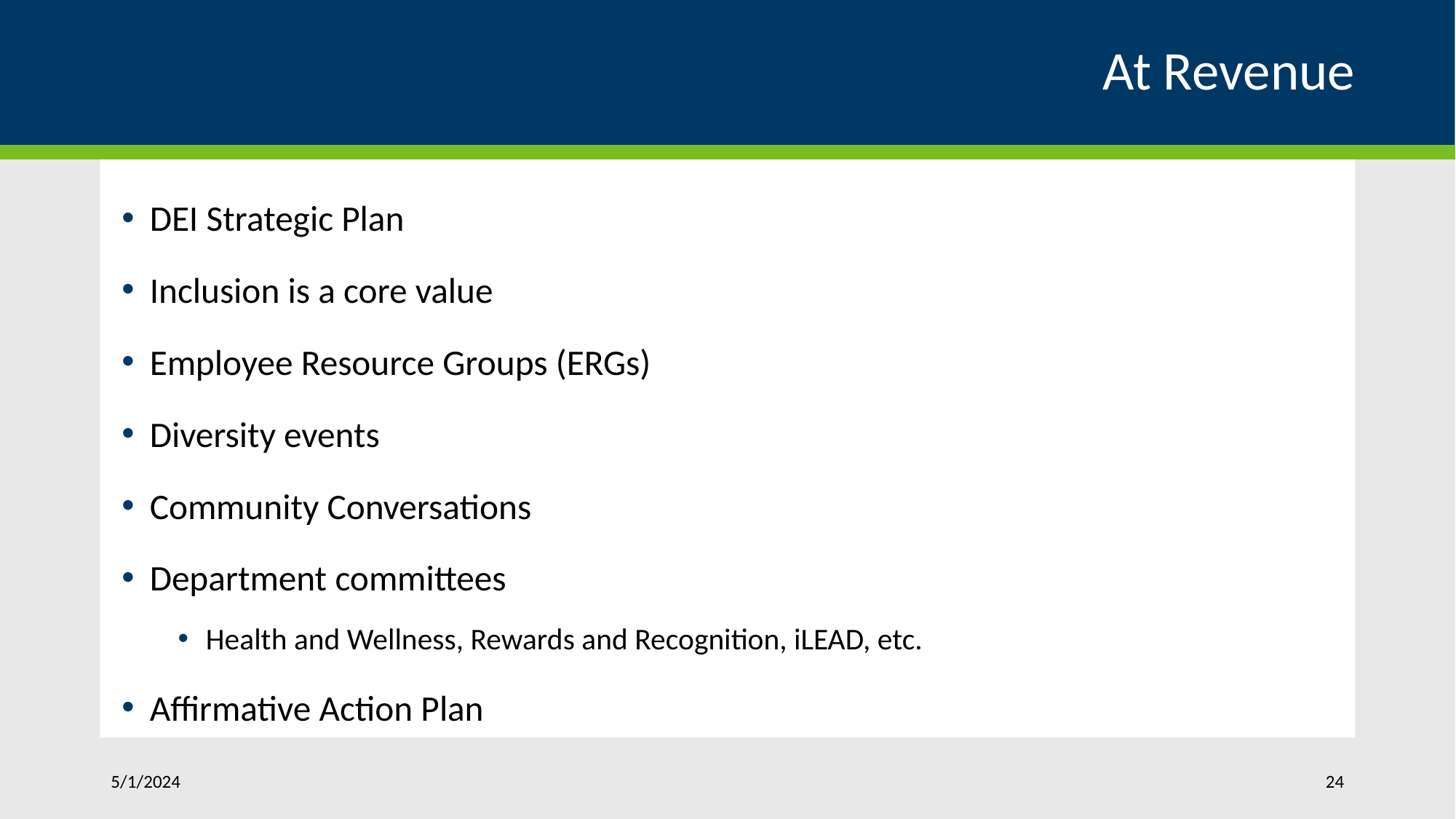

# At Revenue
DEI Strategic Plan
Inclusion is a core value
Employee Resource Groups (ERGs)
Diversity events
Community Conversations
Department committees
Health and Wellness, Rewards and Recognition, iLEAD, etc.
Affirmative Action Plan

5/1/2024
24